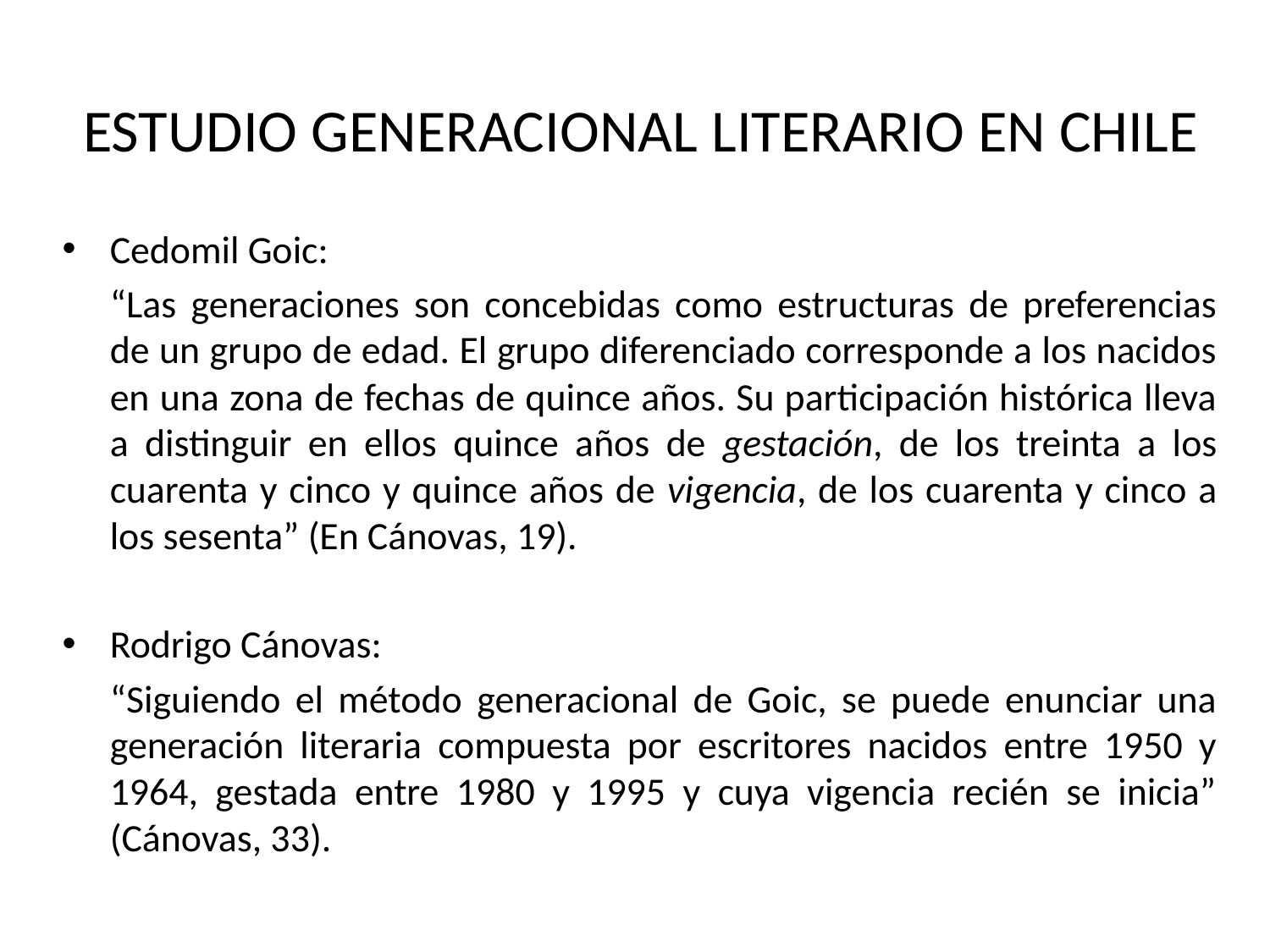

# ESTUDIO GENERACIONAL LITERARIO EN CHILE
Cedomil Goic:
	“Las generaciones son concebidas como estructuras de preferencias de un grupo de edad. El grupo diferenciado corresponde a los nacidos en una zona de fechas de quince años. Su participación histórica lleva a distinguir en ellos quince años de gestación, de los treinta a los cuarenta y cinco y quince años de vigencia, de los cuarenta y cinco a los sesenta” (En Cánovas, 19).

Rodrigo Cánovas:
	“Siguiendo el método generacional de Goic, se puede enunciar una generación literaria compuesta por escritores nacidos entre 1950 y 1964, gestada entre 1980 y 1995 y cuya vigencia recién se inicia” (Cánovas, 33).